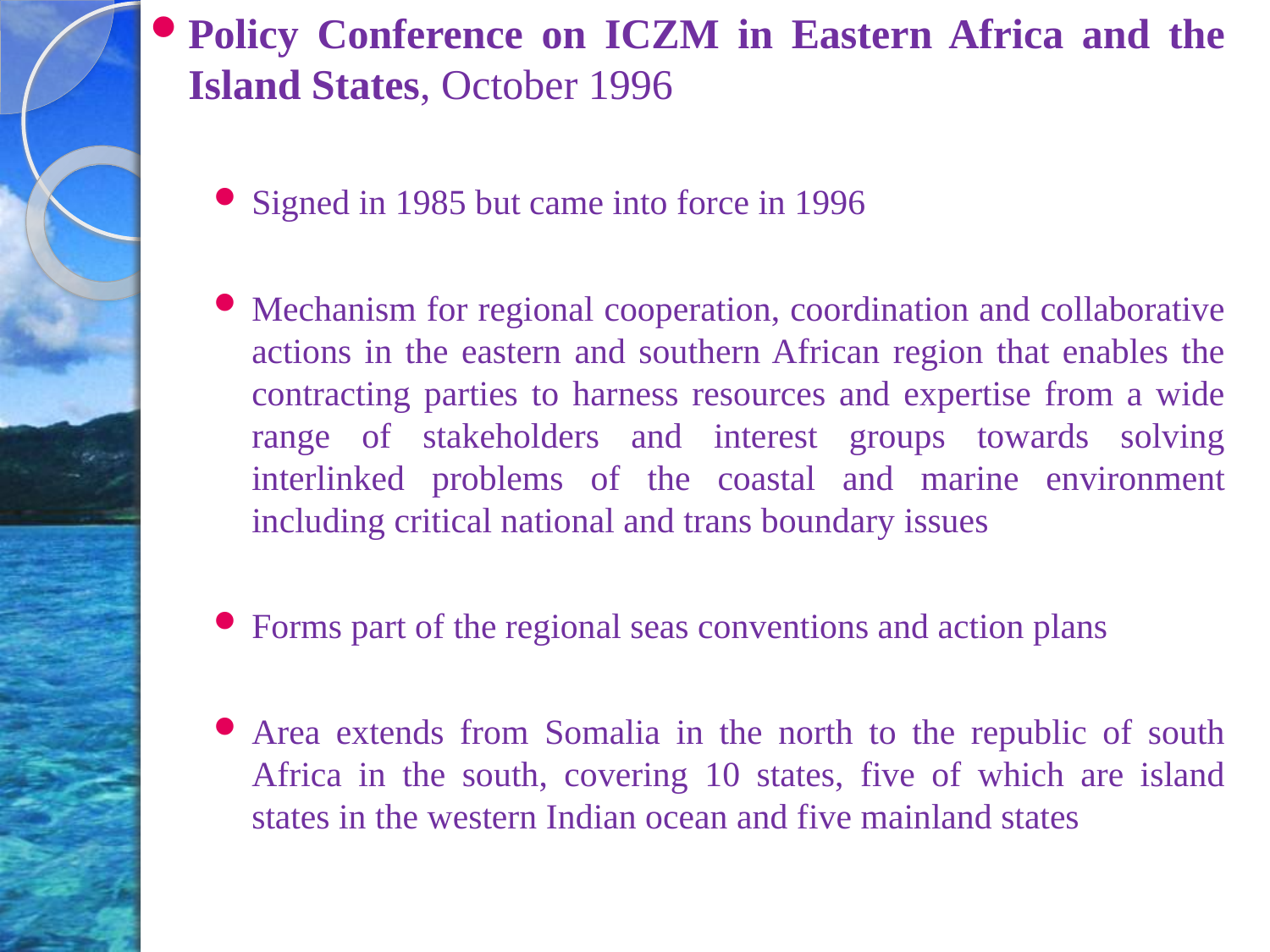

Policy Conference on ICZM in Eastern Africa and the Island States, October 1996

Signed in 1985 but came into force in 1996

Mechanism for regional cooperation, coordination and collaborative actions in the eastern and southern African region that enables the contracting parties to harness resources and expertise from a wide range of stakeholders and interest groups towards solving interlinked problems of the coastal and marine environment including critical national and trans boundary issues

Forms part of the regional seas conventions and action plans

Area extends from Somalia in the north to the republic of south Africa in the south, covering 10 states, five of which are island states in the western Indian ocean and five mainland states